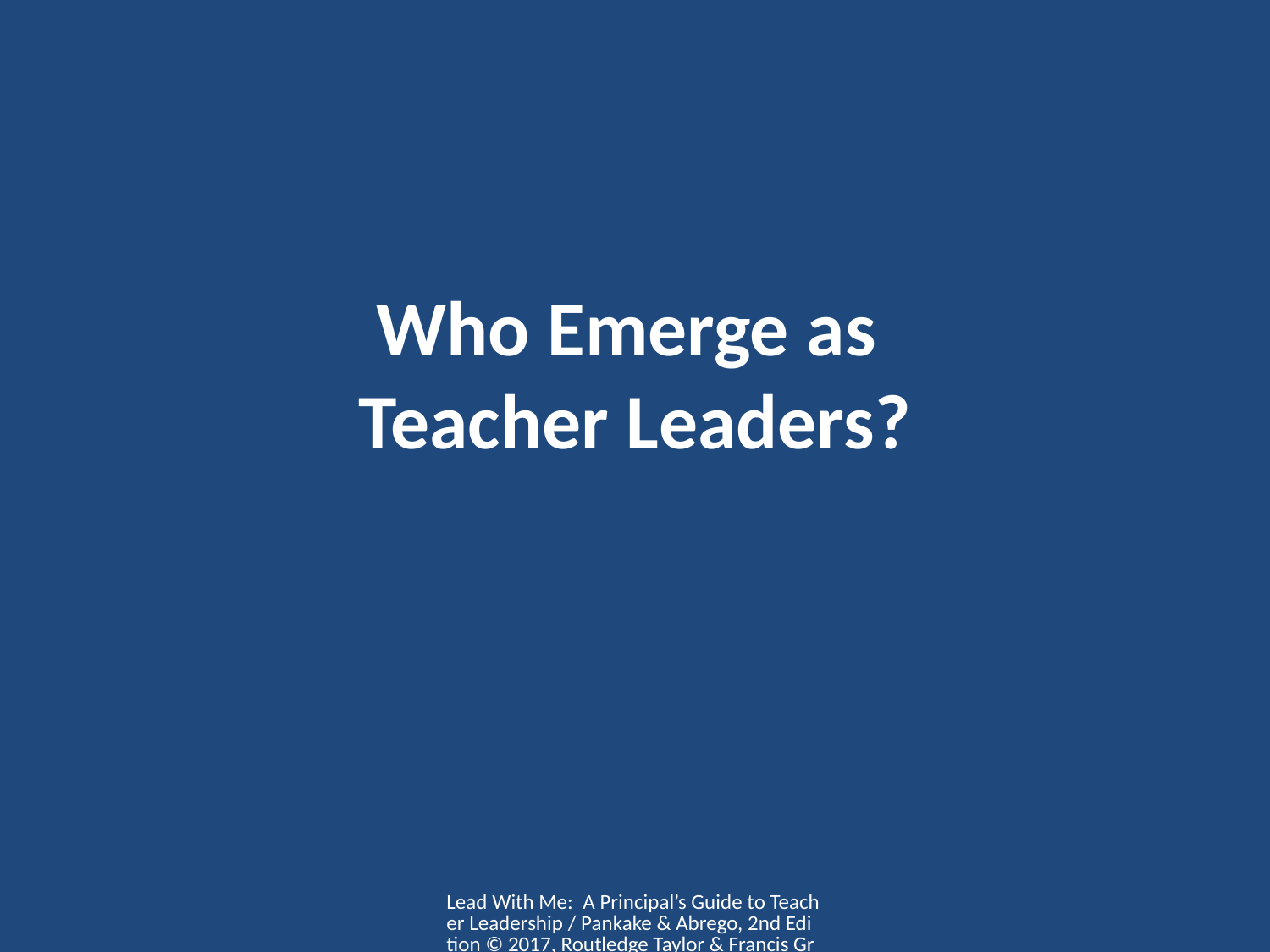

# Who Emerge as Teacher Leaders?
Lead With Me:  A Principal’s Guide to Teacher Leadership / Pankake & Abrego, 2nd Edition © 2017, Routledge Taylor & Francis Group